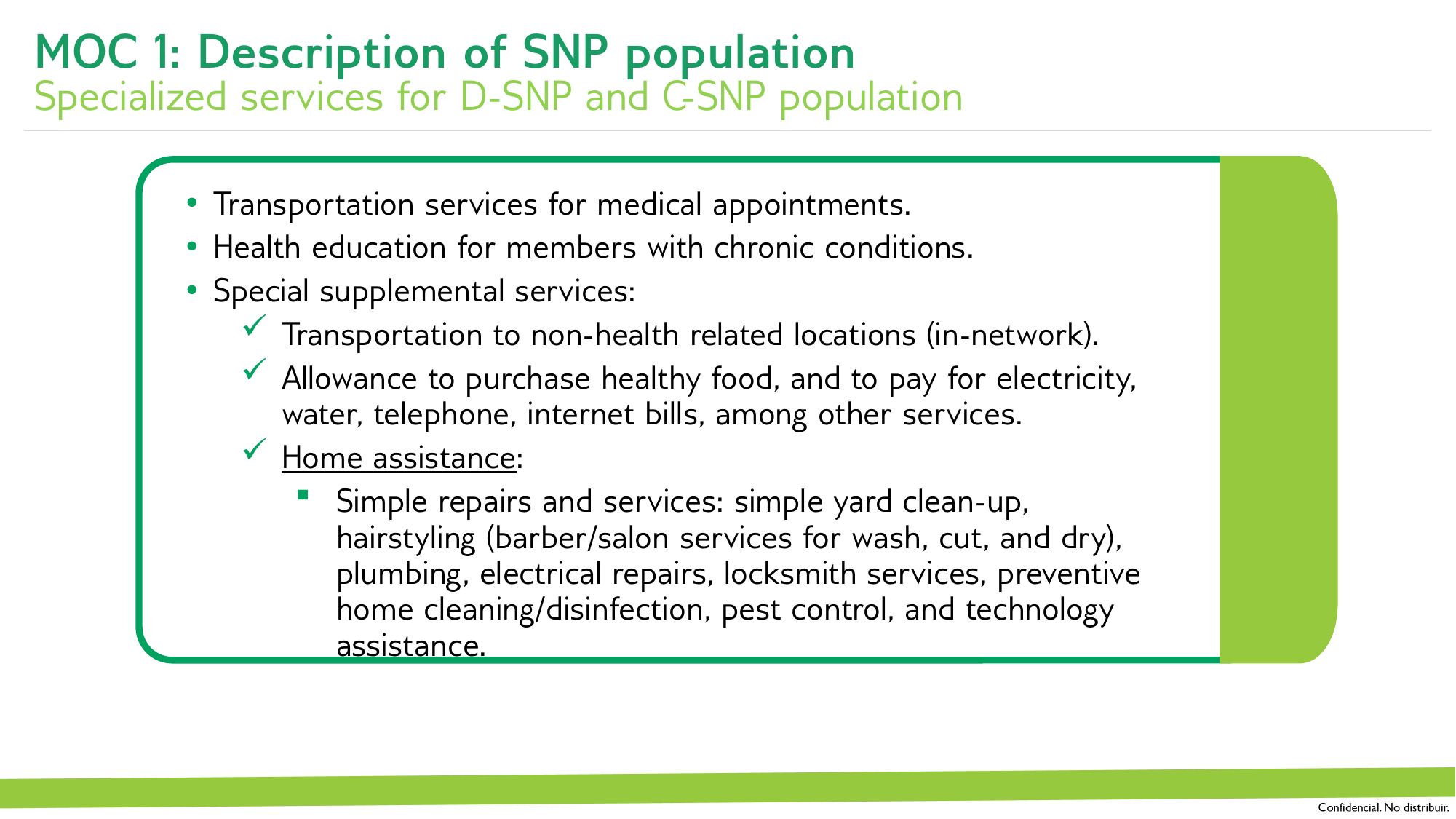

MOC 1: Description of SNP population
(cont.)
MOC 1: Description of SNP population
Specialized services for D-SNP and C-SNP population

Transportation services for medical appointments.
Health education for members with chronic conditions.
Special supplemental services:
Transportation to non-health related locations (in-network).
Allowance to purchase healthy food, and to pay for electricity, water, telephone, internet bills, among other services.
Home assistance:
Simple repairs and services: simple yard clean-up, hairstyling (barber/salon services for wash, cut, and dry), plumbing, electrical repairs, locksmith services, preventive home cleaning/disinfection, pest control, and technology assistance.